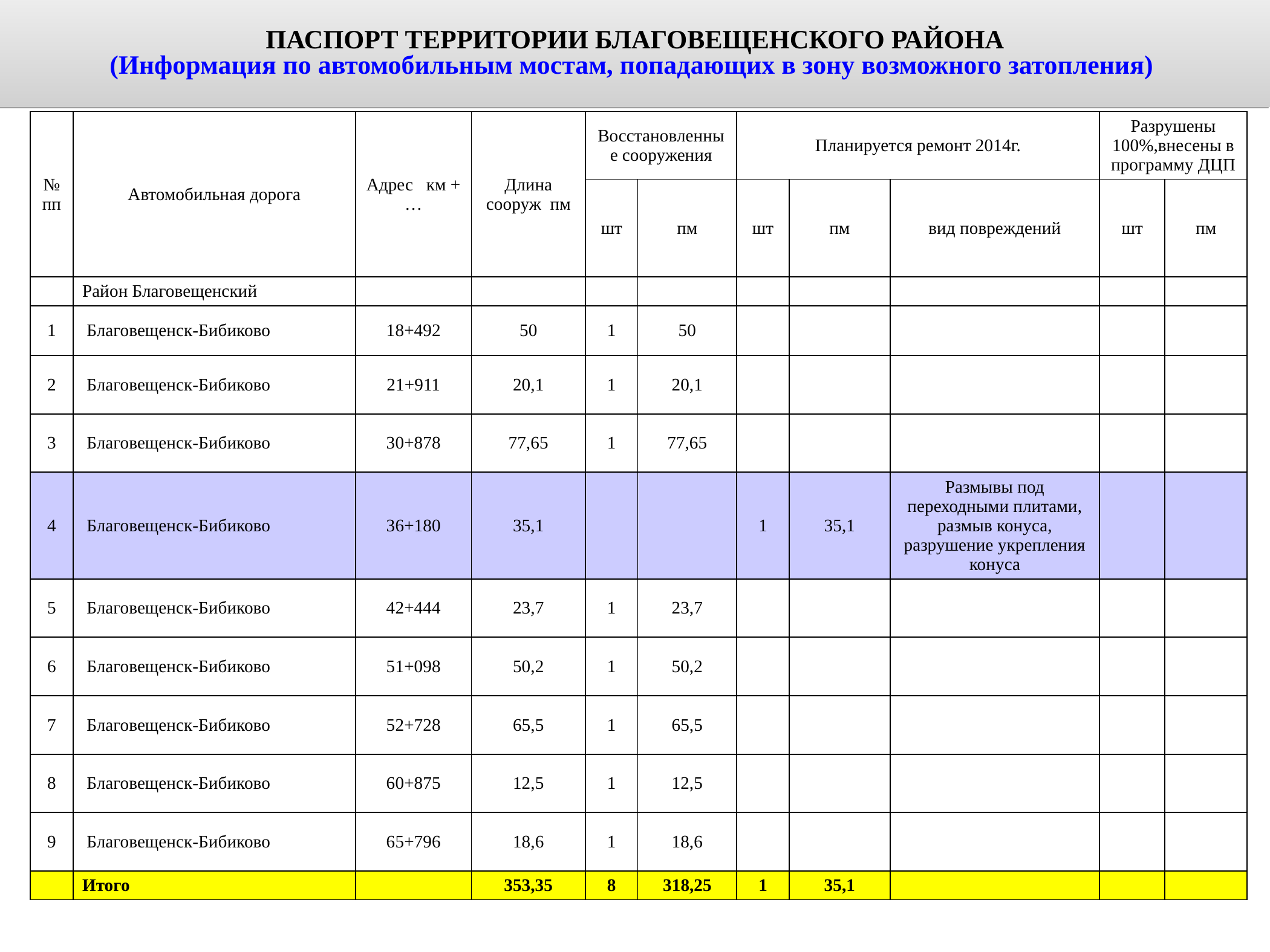

ПАСПОРТ ТЕРРИТОРИИ БЛАГОВЕЩЕНСКОГО РАЙОНА
(Информация по автомобильным мостам, попадающих в зону возможного затопления)
| №пп | Автомобильная дорога | Адрес км + … | Длина сооруж пм | Восстановленные сооружения |  | Планируется ремонт 2014г. |  |  | Разрушены 100%,внесены в программу ДЦП |  |
| --- | --- | --- | --- | --- | --- | --- | --- | --- | --- | --- |
|  |  |  |  | шт | пм | шт | пм | вид повреждений | шт | пм |
|  | Район Благовещенский |  |  |  |  |  |  |  |  |  |
| 1 | Благовещенск-Бибиково | 18+492 | 50 | 1 | 50 |  |  |  |  |  |
| 2 | Благовещенск-Бибиково | 21+911 | 20,1 | 1 | 20,1 |  |  |  |  |  |
| 3 | Благовещенск-Бибиково | 30+878 | 77,65 | 1 | 77,65 |  |  |  |  |  |
| 4 | Благовещенск-Бибиково | 36+180 | 35,1 |  |  | 1 | 35,1 | Размывы под переходными плитами, размыв конуса, разрушение укрепления конуса |  |  |
| 5 | Благовещенск-Бибиково | 42+444 | 23,7 | 1 | 23,7 |  |  |  |  |  |
| 6 | Благовещенск-Бибиково | 51+098 | 50,2 | 1 | 50,2 |  |  |  |  |  |
| 7 | Благовещенск-Бибиково | 52+728 | 65,5 | 1 | 65,5 |  |  |  |  |  |
| 8 | Благовещенск-Бибиково | 60+875 | 12,5 | 1 | 12,5 |  |  |  |  |  |
| 9 | Благовещенск-Бибиково | 65+796 | 18,6 | 1 | 18,6 |  |  |  |  |  |
|  | Итого |  | 353,35 | 8 | 318,25 | 1 | 35,1 |  |  |  |